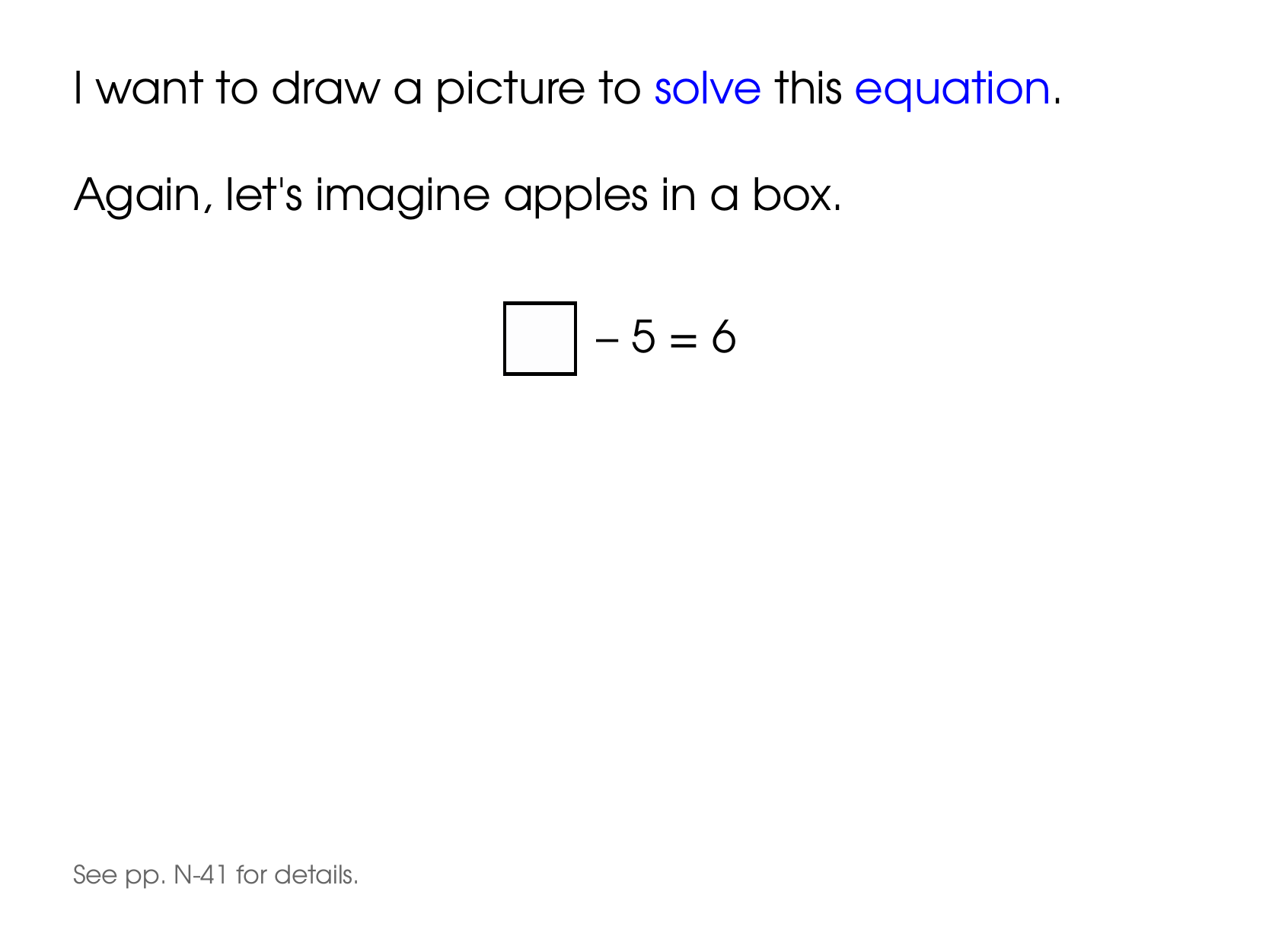

I want to draw a picture to solve this equation.

Again, let's imagine apples in a box.
         – 5 = 6

See pp. N-41 for details.